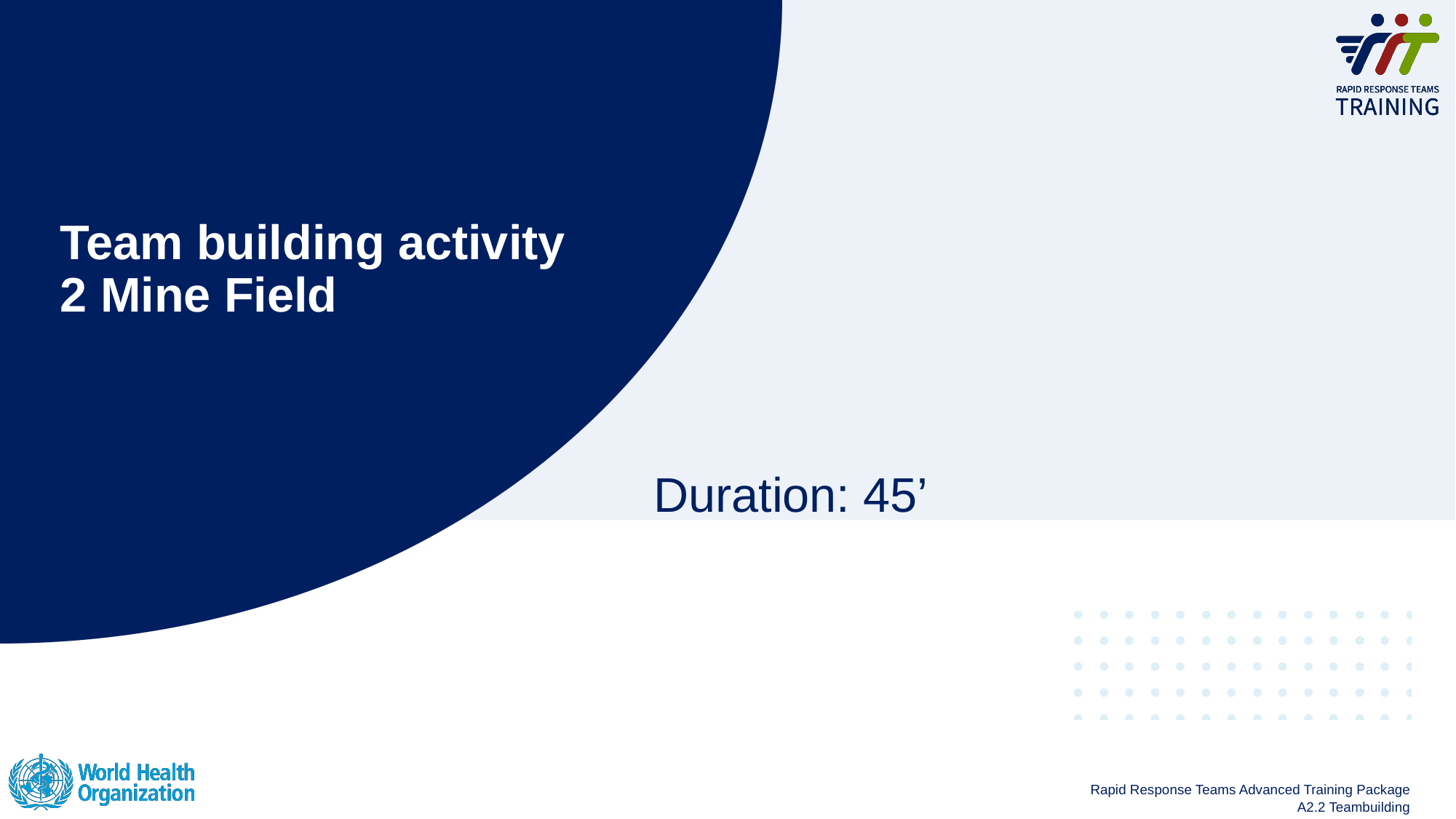

# Team building activity  2 Mine Field
Duration: 45’